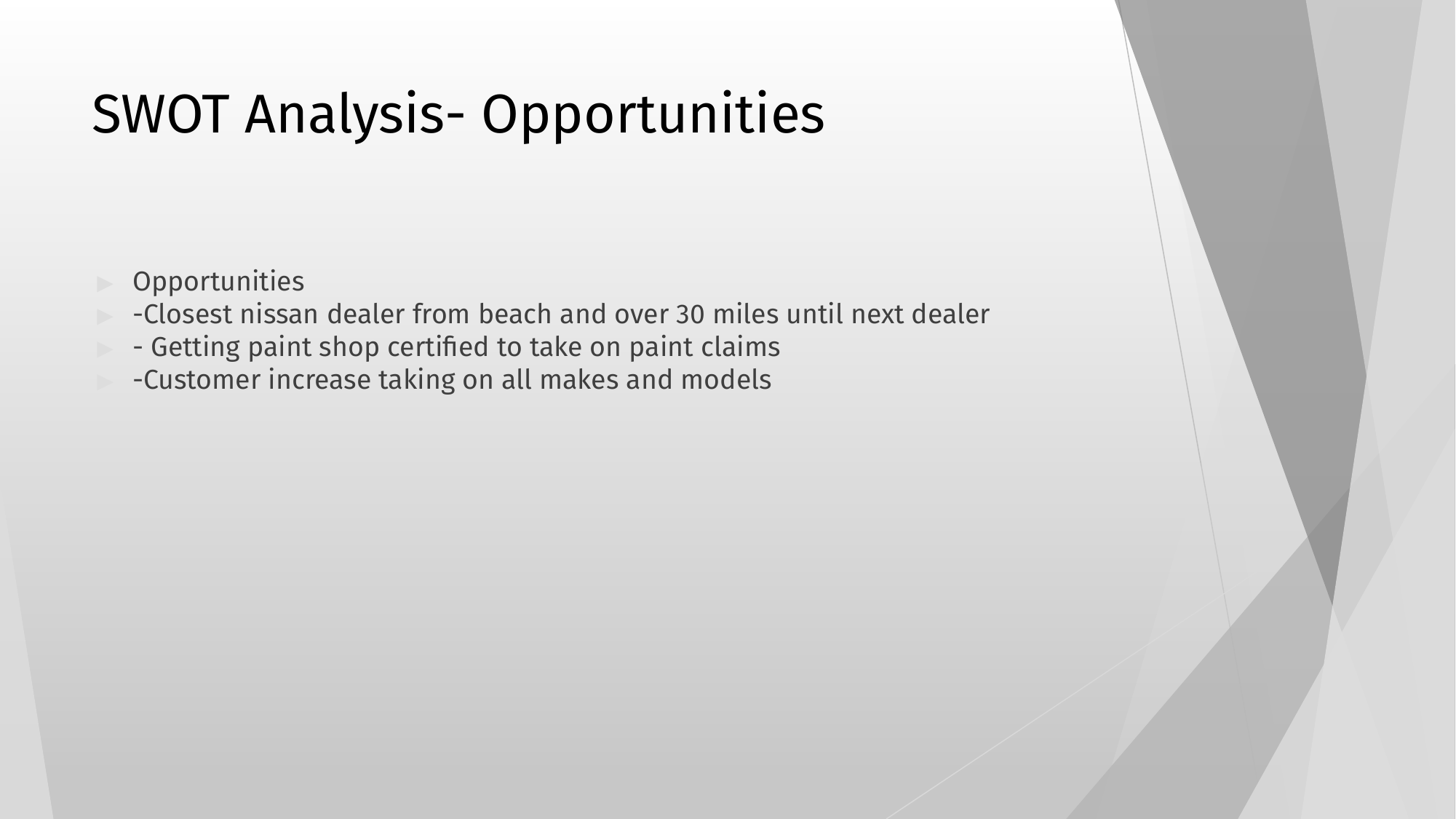

# SWOT Analysis- Opportunities
Opportunities
-Closest nissan dealer from beach and over 30 miles until next dealer
- Getting paint shop certified to take on paint claims
-Customer increase taking on all makes and models